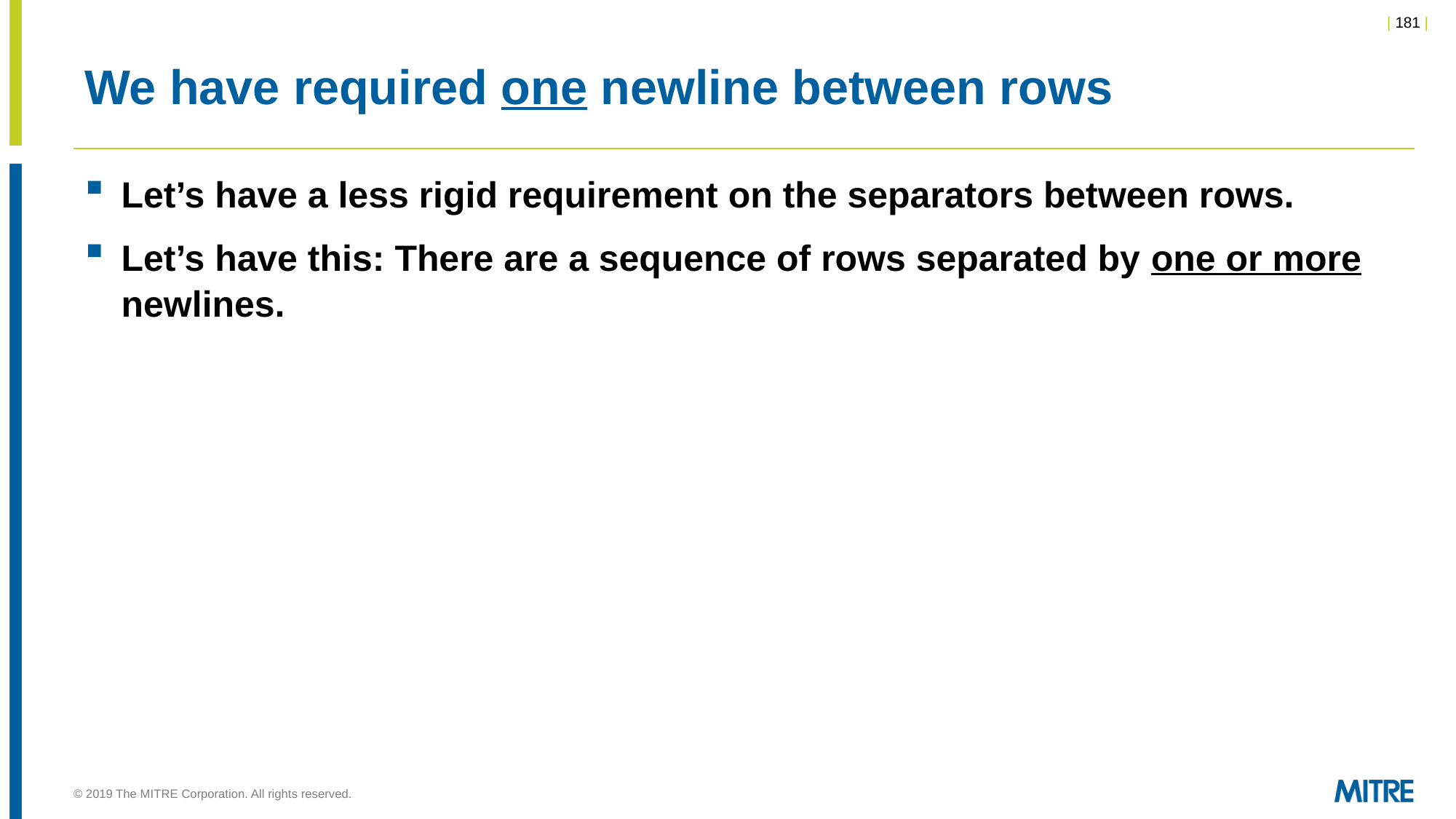

# We have required one newline between rows
Let’s have a less rigid requirement on the separators between rows.
Let’s have this: There are a sequence of rows separated by one or more newlines.
© 2019 The MITRE Corporation. All rights reserved.